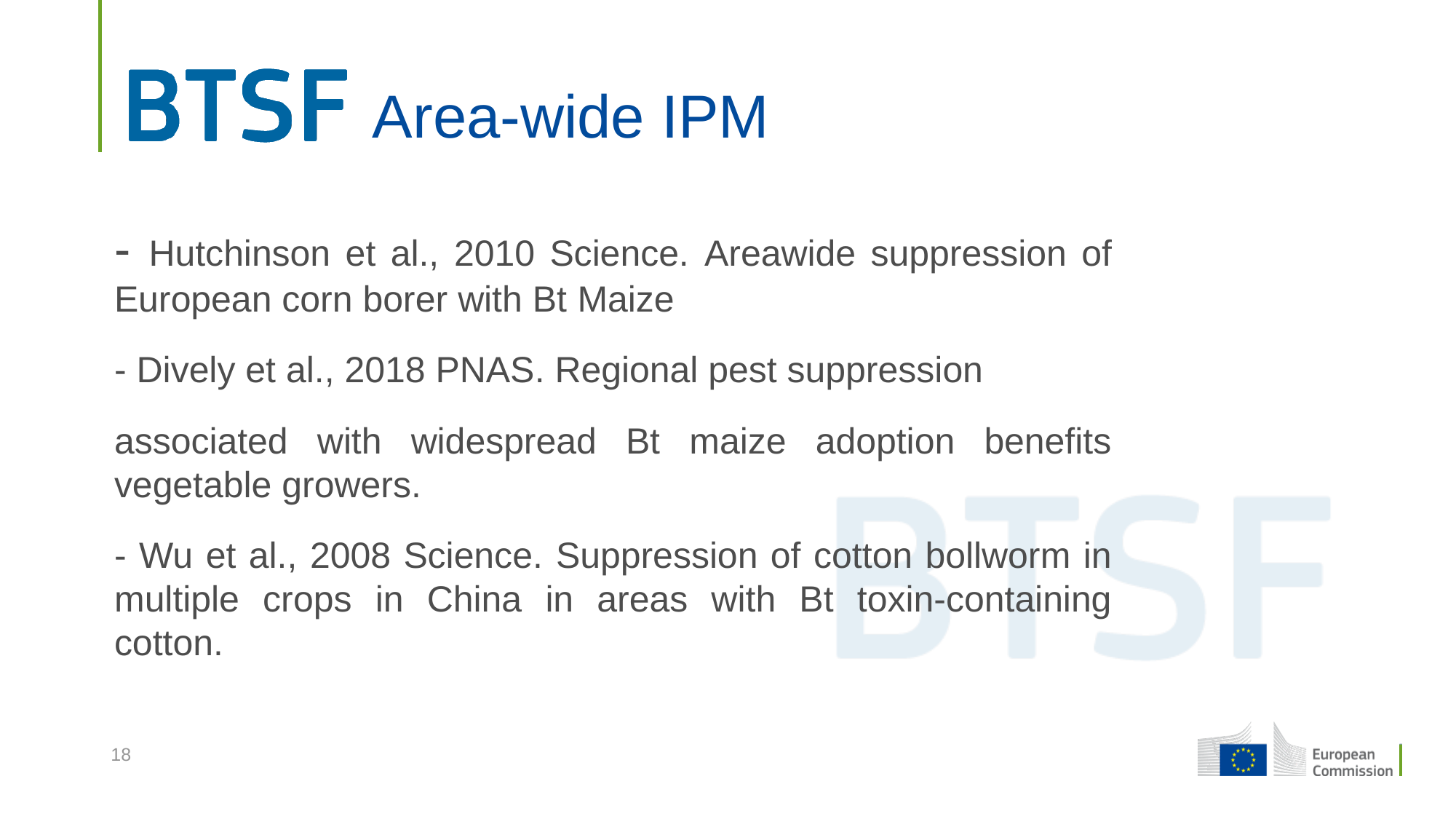

# Area-wide IPM
- Hutchinson et al., 2010 Science. Areawide suppression of European corn borer with Bt Maize
- Dively et al., 2018 PNAS. Regional pest suppression
associated with widespread Bt maize adoption benefits vegetable growers.
- Wu et al., 2008 Science. Suppression of cotton bollworm in multiple crops in China in areas with Bt toxin-containing cotton.
18